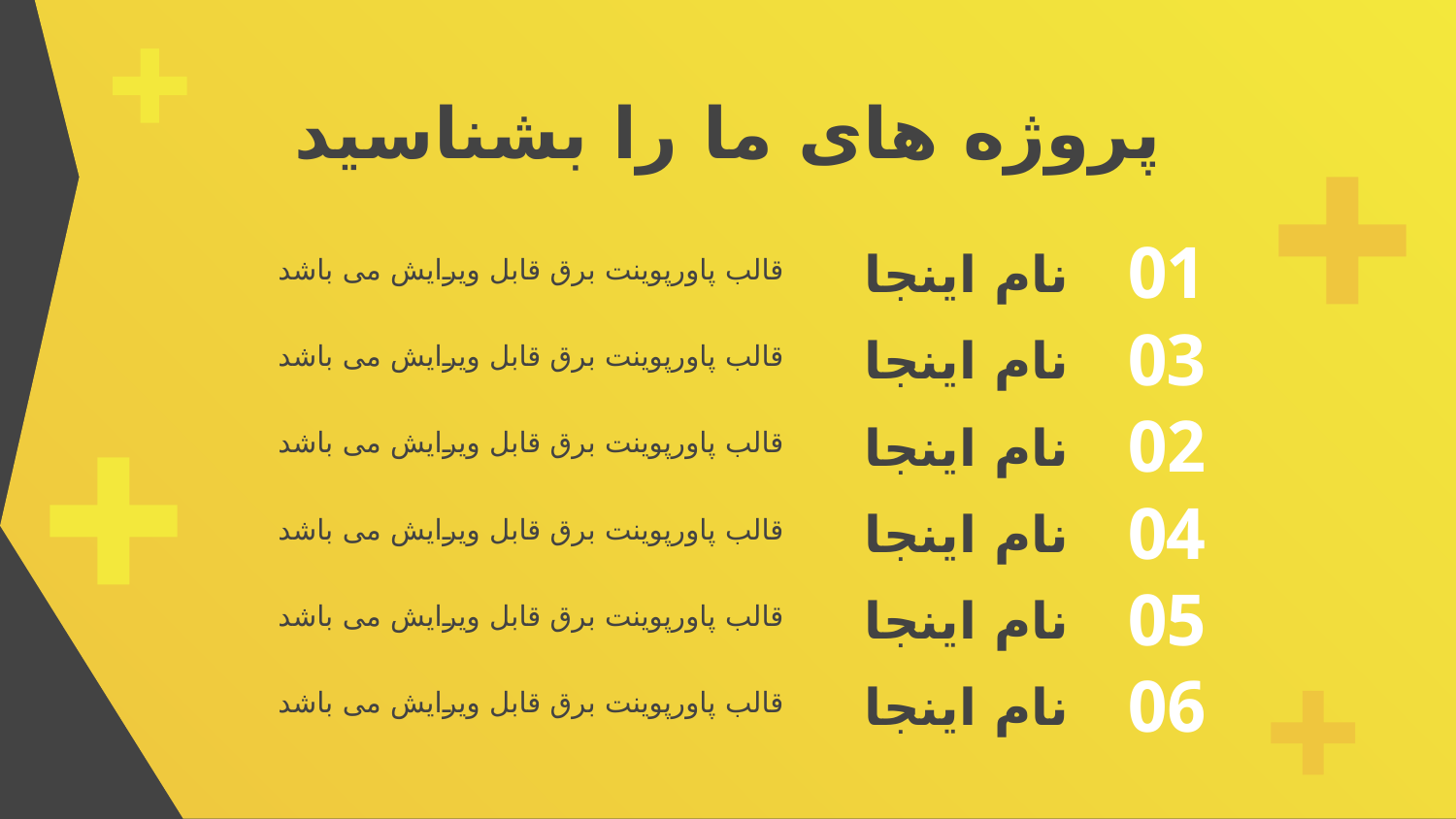

# پروژه های ما را بشناسید
قالب پاورپوینت برق قابل ویرایش می باشد
01
نام اینجا
قالب پاورپوینت برق قابل ویرایش می باشد
03
نام اینجا
قالب پاورپوینت برق قابل ویرایش می باشد
02
نام اینجا
قالب پاورپوینت برق قابل ویرایش می باشد
04
نام اینجا
قالب پاورپوینت برق قابل ویرایش می باشد
05
نام اینجا
قالب پاورپوینت برق قابل ویرایش می باشد
06
نام اینجا